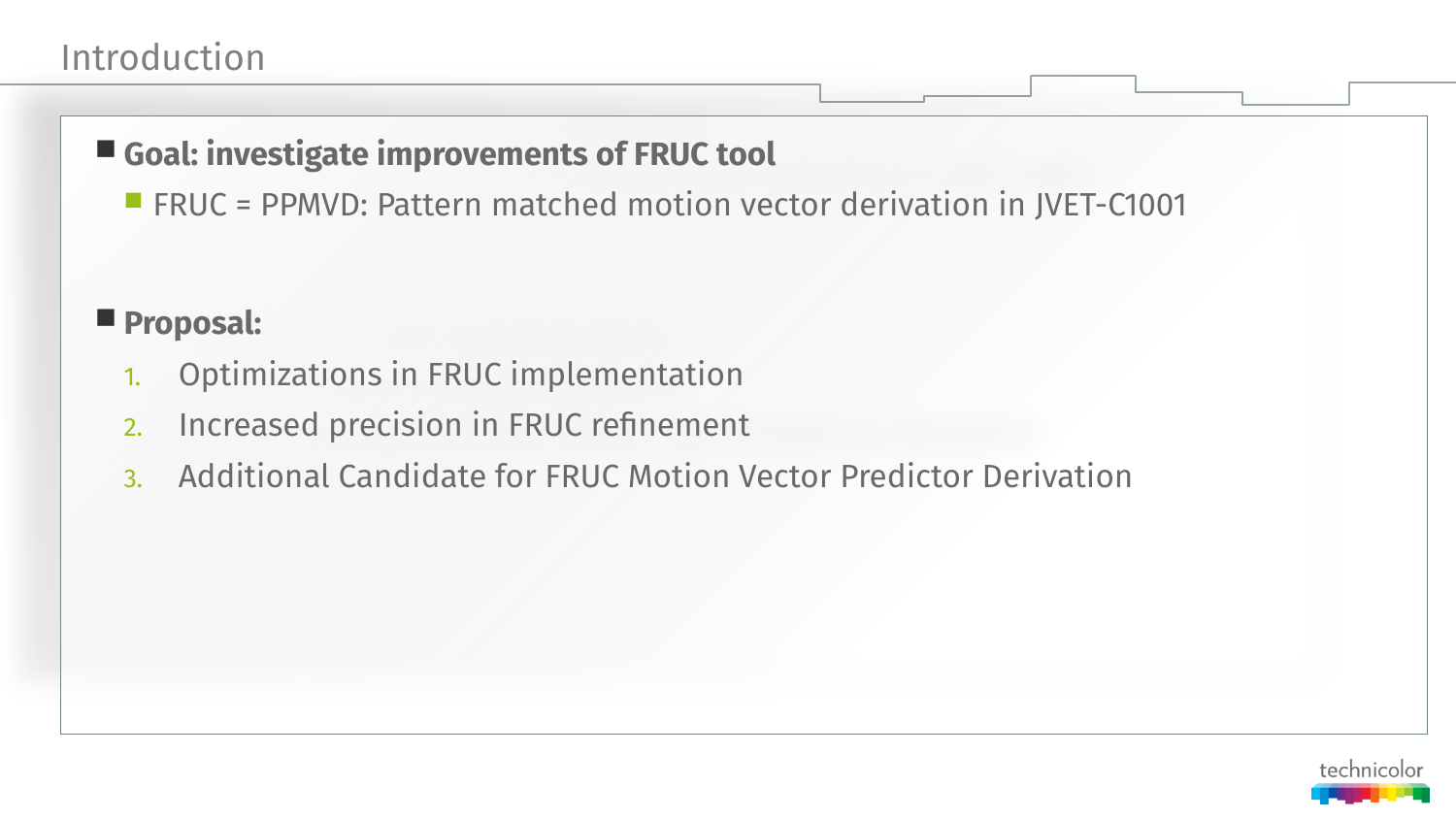

# Introduction
Goal: investigate improvements of FRUC tool
FRUC = PPMVD: Pattern matched motion vector derivation in JVET-C1001

Proposal:
Optimizations in FRUC implementation
Increased precision in FRUC refinement
Additional Candidate for FRUC Motion Vector Predictor Derivation